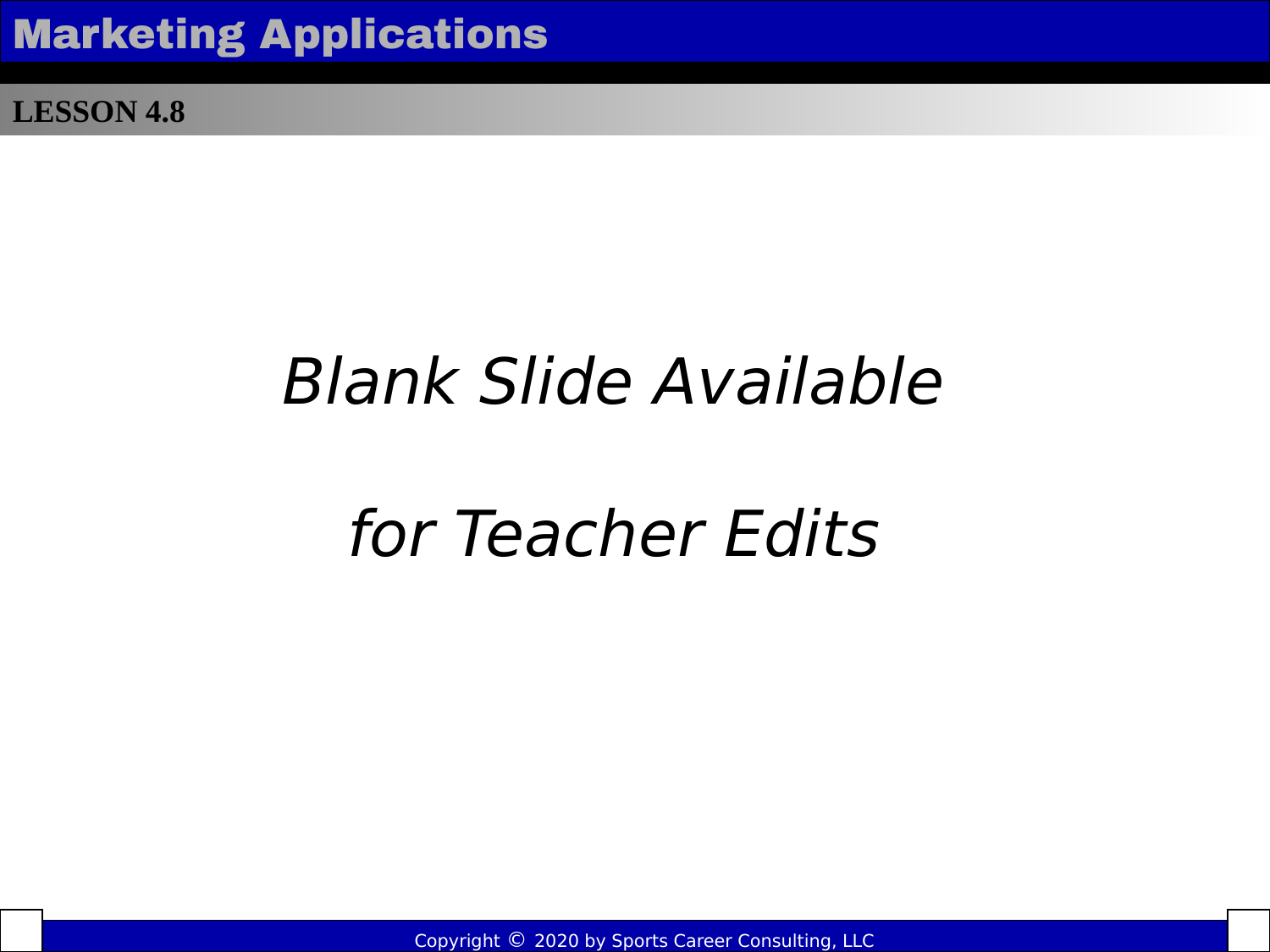

Marketing Applications
LESSON 4.8
Blank Slide Available
for Teacher Edits
Copyright © 2020 by Sports Career Consulting, LLC